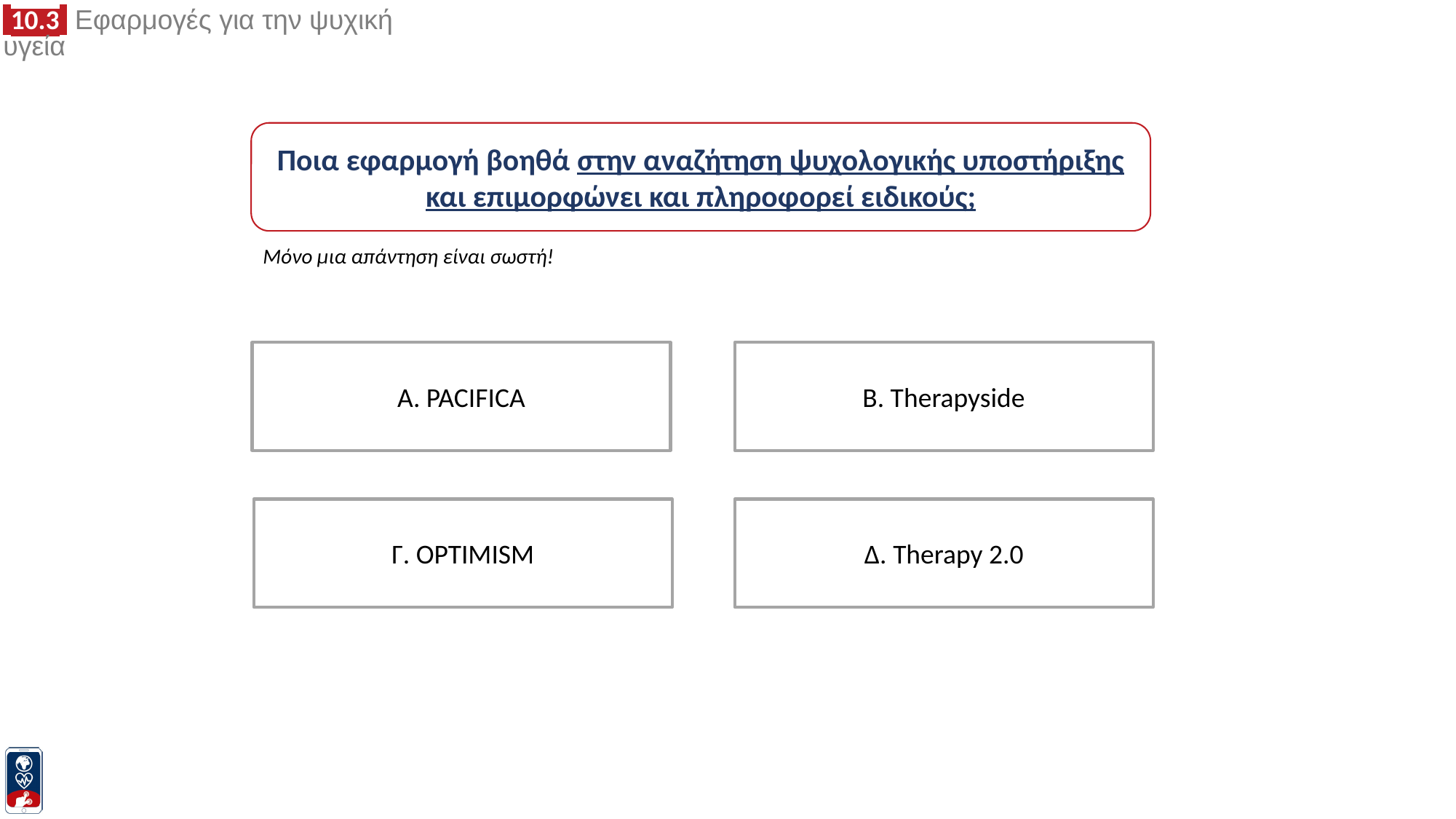

Ποια εφαρμογή βοηθά στην αναζήτηση ψυχολογικής υποστήριξης και επιμορφώνει και πληροφορεί ειδικούς;
Μόνο μια απάντηση είναι σωστή!
Α. PACIFICA
Β. Therapyside
Γ. OPTIMISM
Δ. Therapy 2.0